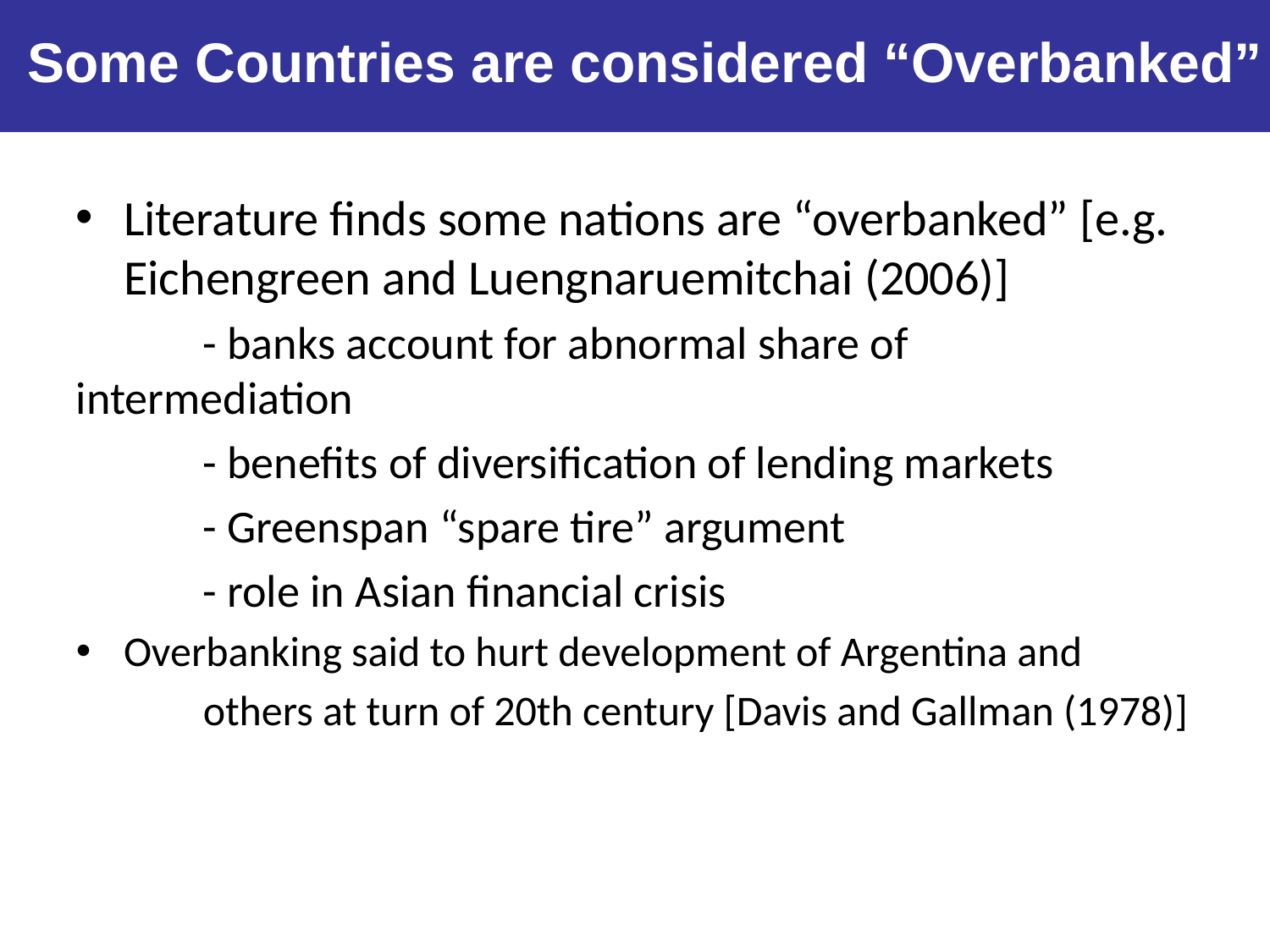

Some Countries are considered “Overbanked”
Literature finds some nations are “overbanked” [e.g. Eichengreen and Luengnaruemitchai (2006)]
	- banks account for abnormal share of 		intermediation
	- benefits of diversification of lending markets
	- Greenspan “spare tire” argument
	- role in Asian financial crisis
Overbanking said to hurt development of Argentina and
	others at turn of 20th century [Davis and Gallman (1978)]